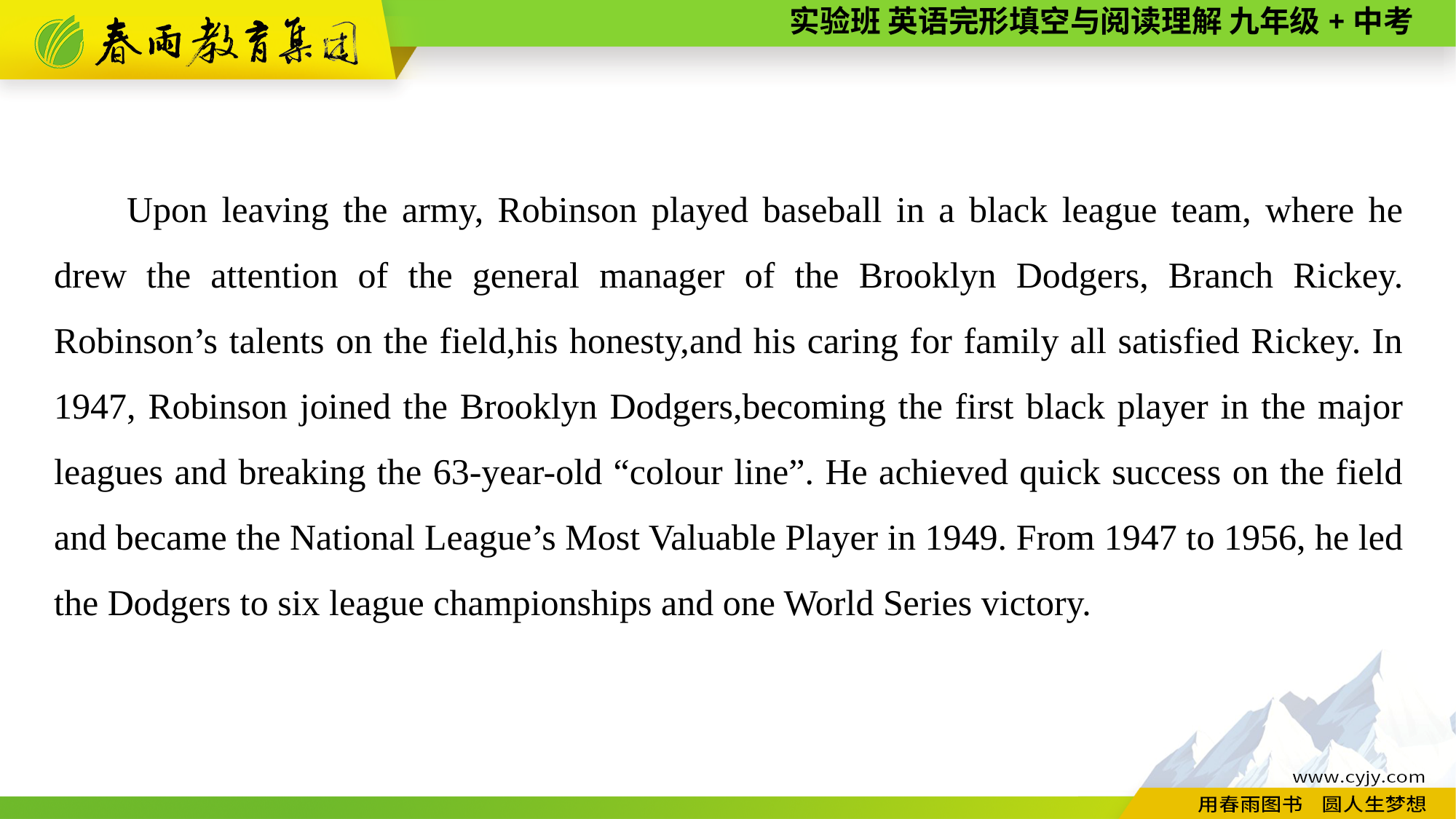

Upon leaving the army, Robinson played baseball in a black league team, where he drew the attention of the general manager of the Brooklyn Dodgers, Branch Rickey. Robinson’s talents on the field,his honesty,and his caring for family all satisfied Rickey. In 1947, Robinson joined the Brooklyn Dodgers,becoming the first black player in the major leagues and breaking the 63-year-old “colour line”. He achieved quick success on the field and became the National League’s Most Valuable Player in 1949. From 1947 to 1956, he led the Dodgers to six league championships and one World Series victory.